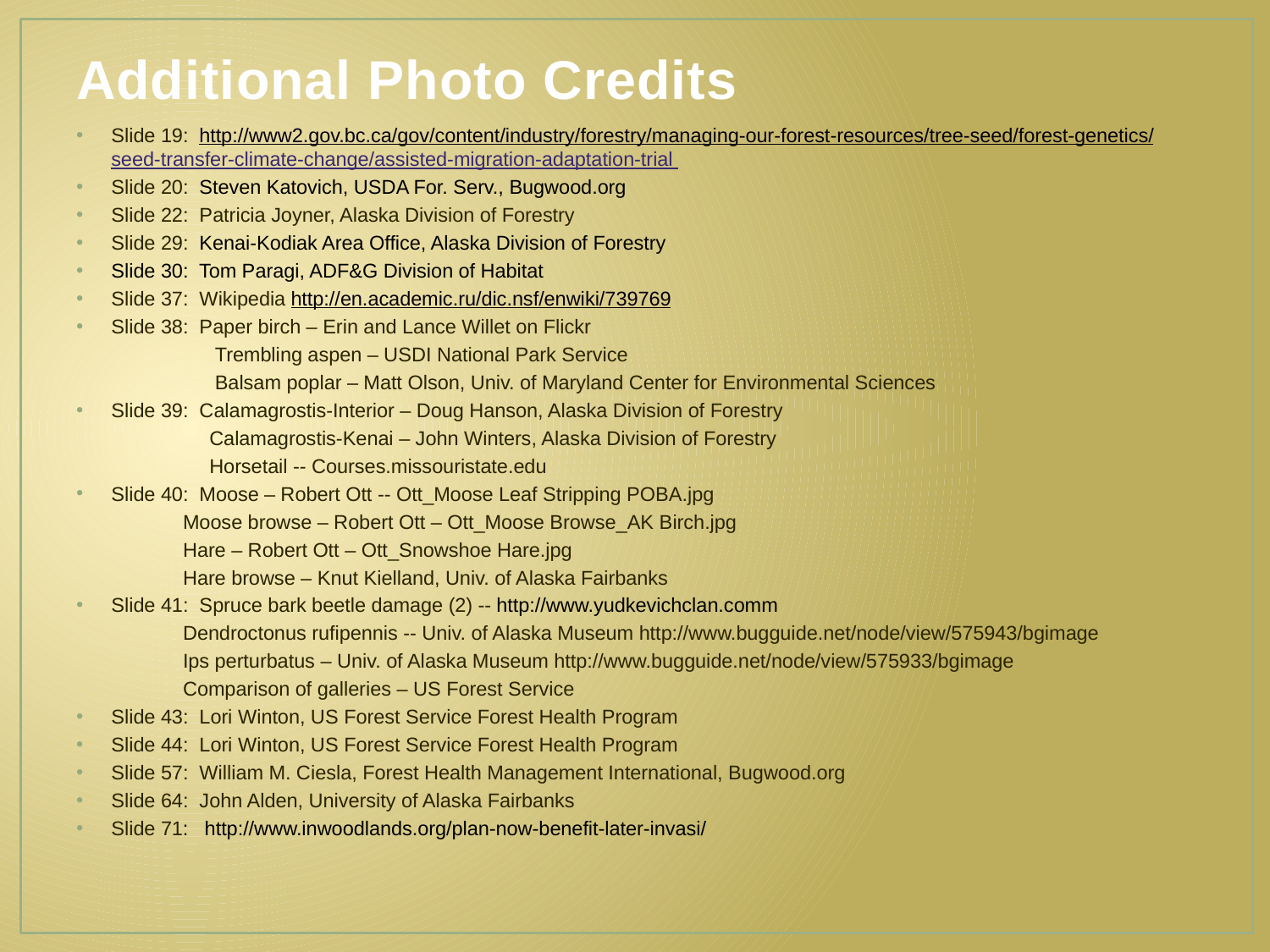

# Additional Photo Credits
Slide 19:  http://www2.gov.bc.ca/gov/content/industry/forestry/managing-our-forest-resources/tree-seed/forest-genetics/seed-transfer-climate-change/assisted-migration-adaptation-trial
Slide 20:  Steven Katovich, USDA For. Serv., Bugwood.org
Slide 22:  Patricia Joyner, Alaska Division of Forestry
Slide 29:  Kenai-Kodiak Area Office, Alaska Division of Forestry
Slide 30:  Tom Paragi, ADF&G Division of Habitat
Slide 37:  Wikipedia http://en.academic.ru/dic.nsf/enwiki/739769
Slide 38:  Paper birch – Erin and Lance Willet on Flickr
   Trembling aspen – USDI National Park Service
   Balsam poplar – Matt Olson, Univ. of Maryland Center for Environmental Sciences
Slide 39:  Calamagrostis-Interior – Doug Hanson, Alaska Division of Forestry
  Calamagrostis-Kenai – John Winters, Alaska Division of Forestry
  Horsetail -- Courses.missouristate.edu
Slide 40:  Moose – Robert Ott -- Ott_Moose Leaf Stripping POBA.jpg
	   Moose browse – Robert Ott – Ott_Moose Browse_AK Birch.jpg
	   Hare – Robert Ott – Ott_Snowshoe Hare.jpg
	   Hare browse – Knut Kielland, Univ. of Alaska Fairbanks
Slide 41:  Spruce bark beetle damage (2) -- http://www.yudkevichclan.comm
	   Dendroctonus rufipennis -- Univ. of Alaska Museum http://www.bugguide.net/node/view/575943/bgimage
	   Ips perturbatus – Univ. of Alaska Museum http://www.bugguide.net/node/view/575933/bgimage
	   Comparison of galleries – US Forest Service
Slide 43:  Lori Winton, US Forest Service Forest Health Program
Slide 44:  Lori Winton, US Forest Service Forest Health Program
Slide 57:  William M. Ciesla, Forest Health Management International, Bugwood.org
Slide 64:  John Alden, University of Alaska Fairbanks
Slide 71:   http://www.inwoodlands.org/plan-now-benefit-later-invasi/